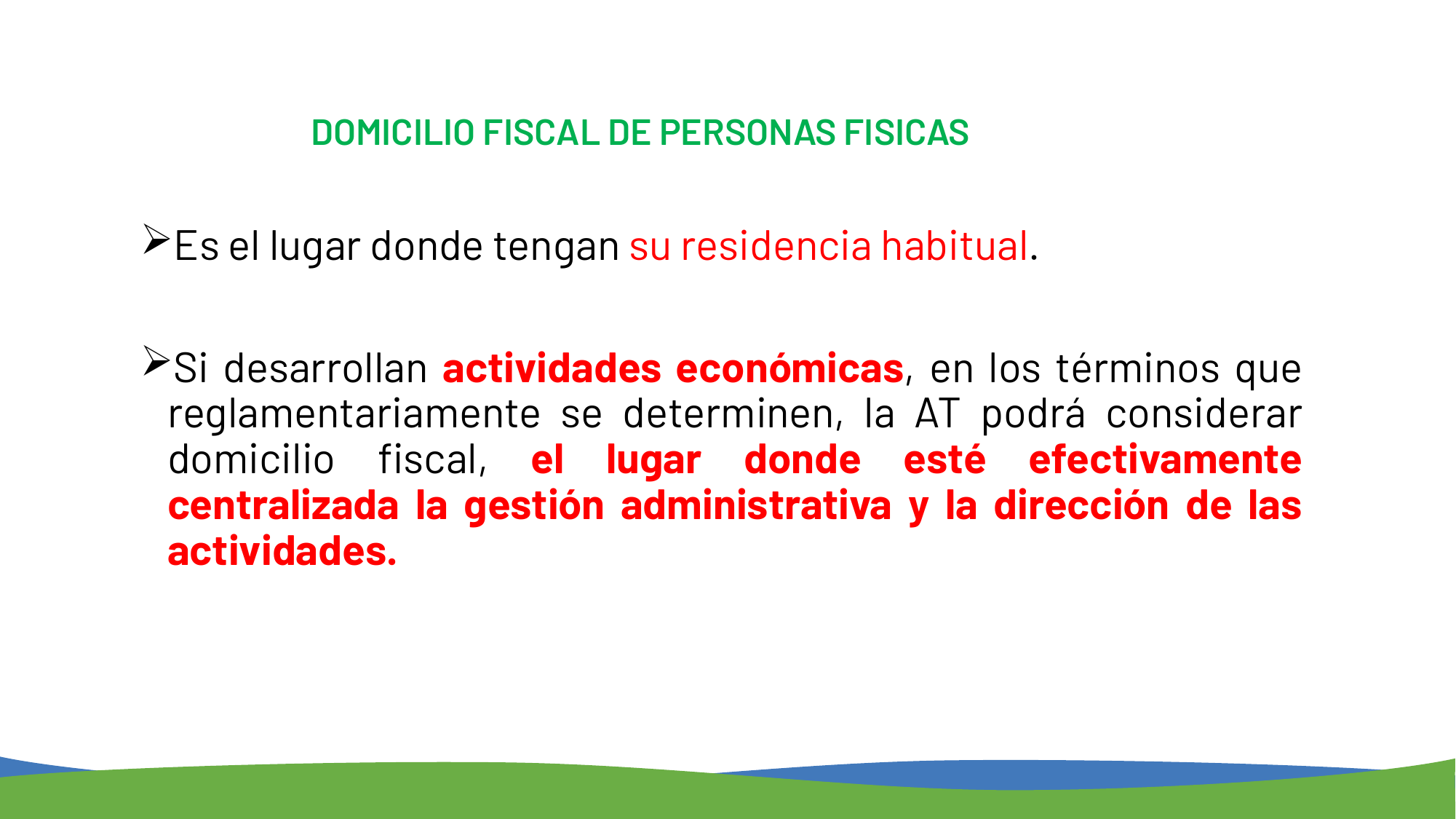

DOMICILIO FISCAL DE PERSONAS FISICAS
Es el lugar donde tengan su residencia habitual.

Si desarrollan actividades económicas, en los términos que reglamentariamente se determinen, la AT podrá considerar domicilio fiscal, el lugar donde esté efectivamente centralizada la gestión administrativa y la dirección de las actividades.